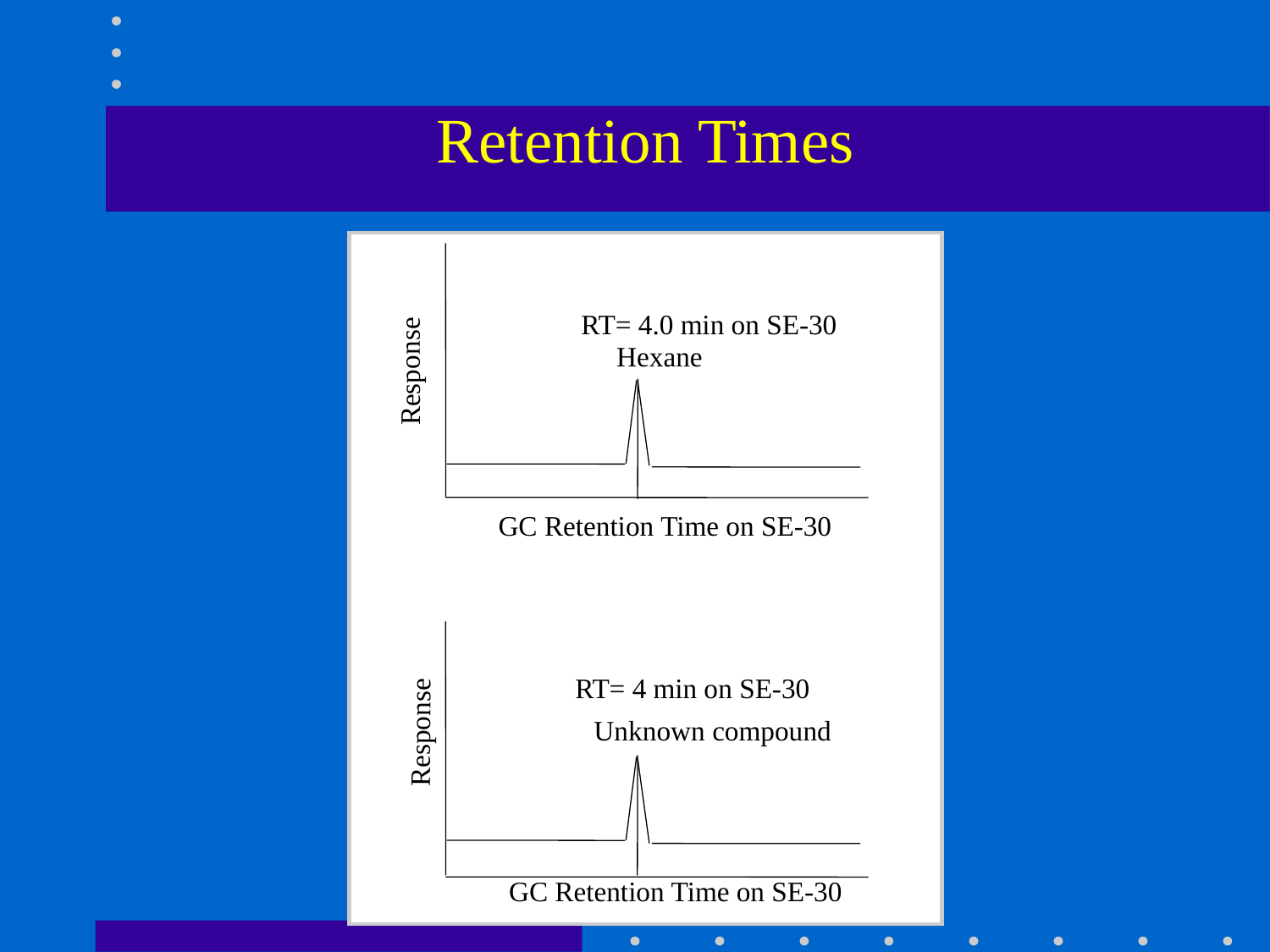

Retention Times

RT= 4.0 min on SE-30

Hexane

Response

GC Retention Time on SE-30

RT= 4 min on SE-30

Unknown compound
Response

GC Retention Time on SE-30